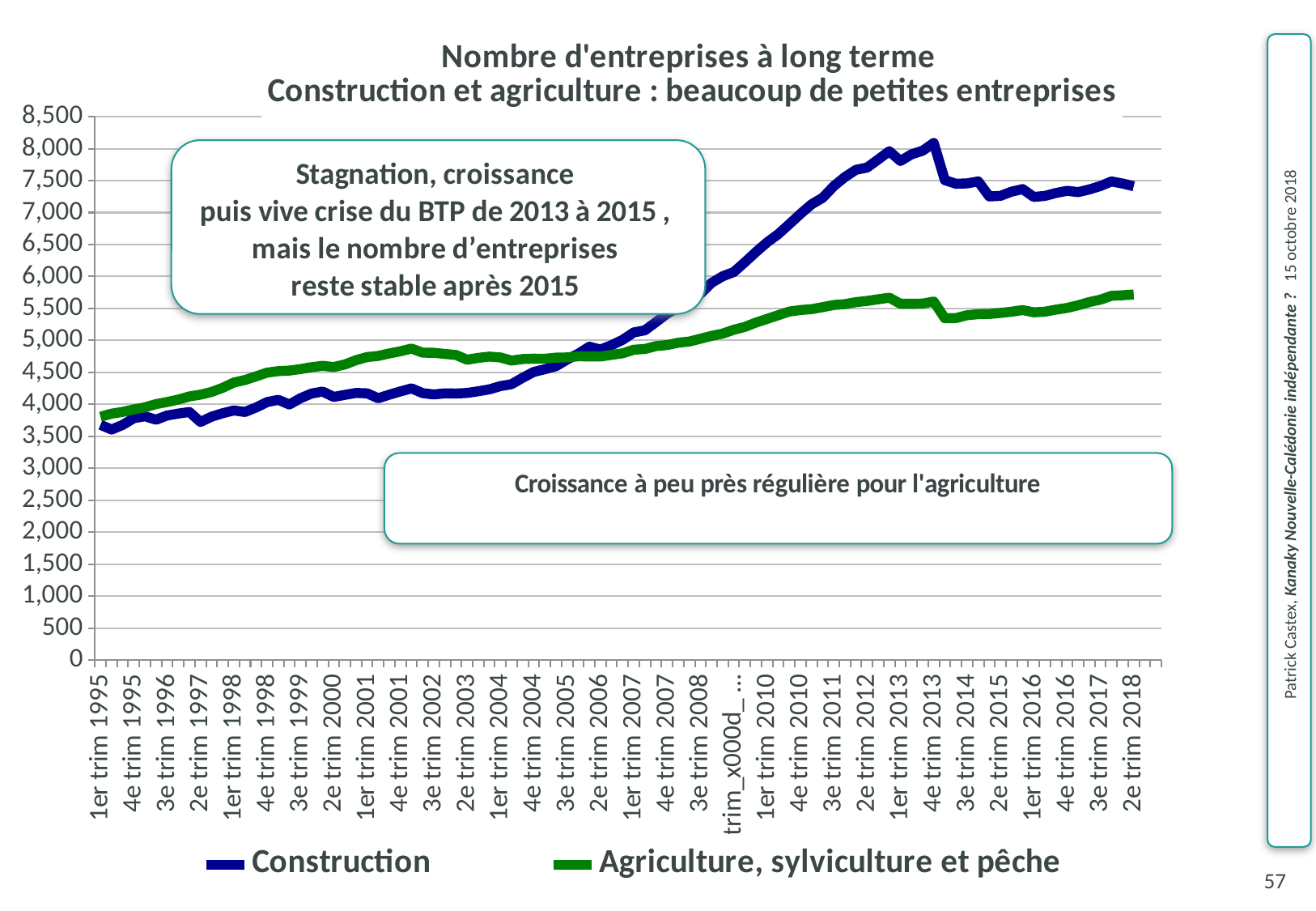

### Chart: Nombre d'entreprises à long terme
Construction et agriculture : beaucoup de petites entreprises

| Category | Construction | Agriculture, sylviculture et pêche |
|---|---|---|
| 1er trim 1995 | 3681.0 | 3807.0 |
| 2e trim 1995 | 3607.0 | 3855.0 |
| 3e trim 1995 | 3679.0 | 3883.0 |
| 4e trim 1995 | 3784.0 | 3922.0 |
| 1er trim 1996 | 3815.0 | 3954.0 |
| 2e trim 1996 | 3760.0 | 4005.0 |
| 3e trim 1996 | 3827.0 | 4037.0 |
| 4e trim 1996 | 3856.0 | 4075.0 |
| 1er trim 1997 | 3881.0 | 4124.0 |
| 2e trim 1997 | 3725.0 | 4152.0 |
| 3e trim 1997 | 3808.0 | 4195.0 |
| 4e trim 1997 | 3862.0 | 4260.0 |
| 1er trim 1998 | 3905.0 | 4341.0 |
| 2e trim 1998 | 3881.0 | 4381.0 |
| 3e trim 1998 | 3951.0 | 4438.0 |
| 4e trim 1998 | 4036.0 | 4497.0 |
| 1er trim 1999 | 4071.0 | 4520.0 |
| 2e trim 1999 | 3999.0 | 4529.0 |
| 3e trim 1999 | 4096.0 | 4552.0 |
| 4e trim 1999 | 4170.0 | 4582.0 |
| 1er trim 2000 | 4201.0 | 4603.0 |
| 2e trim 2000 | 4117.0 | 4584.0 |
| 3e trim 2000 | 4149.0 | 4625.0 |
| 4e trim 2000 | 4179.0 | 4691.0 |
| 1er trim 2001 | 4173.0 | 4741.0 |
| 2e trim 2001 | 4096.0 | 4758.0 |
| 3e trim 2001 | 4152.0 | 4797.0 |
| 4e trim 2001 | 4203.0 | 4831.0 |
| 1er trim 2002 | 4251.0 | 4873.0 |
| 2e trim 2002 | 4176.0 | 4809.0 |
| 3e trim 2002 | 4156.0 | 4807.0 |
| 4e trim 2002 | 4172.0 | 4789.0 |
| 1er trim 2003 | 4170.0 | 4773.0 |
| 2e trim 2003 | 4179.0 | 4699.0 |
| 3e trim 2003 | 4205.0 | 4727.0 |
| 4e trim 2003 | 4235.0 | 4747.0 |
| 1er trim 2004 | 4286.0 | 4734.0 |
| 2e trim 2004 | 4316.0 | 4685.0 |
| 3e trim 2004 | 4416.0 | 4709.0 |
| 4e trim 2004 | 4507.0 | 4715.0 |
| 1er trim 2005 | 4550.0 | 4714.0 |
| 2e trim 2005 | 4598.0 | 4731.0 |
| 3e trim 2005 | 4702.0 | 4735.0 |
| 4e trim 2005 | 4792.0 | 4752.0 |
| 1er trim 2006 | 4902.0 | 4750.0 |
| 2e trim 2006 | 4858.0 | 4749.0 |
| 3e trim 2006 | 4926.0 | 4775.0 |
| 4e trim 2006 | 5010.0 | 4799.0 |
| 1er trim 2007 | 5126.0 | 4855.0 |
| 2e trim 2007 | 5159.0 | 4866.0 |
| 3e trim 2007 | 5287.0 | 4912.0 |
| 4e trim 2007 | 5420.0 | 4928.0 |
| 1er trim 2008 | 5513.0 | 4965.0 |
| 2e trim 2008 | 5587.0 | 4983.0 |
| 3e trim 2008 | 5729.0 | 5027.0 |
| 4è trim _x000d_2008 | 5901.0 | 5071.0 |
| 1er trim 2009 | 6004.0 | 5107.0 |
| 2e trim_x000d_ 2009 | 6070.0 | 5167.0 |
| 3e trim _x000d_2009 | 6224.0 | 5212.0 |
| 4è trim _x000d_2009 | 6384.0 | 5280.0 |
| 1er trim 2010 | 6534.0 | 5337.0 |
| 2e trim 2010 | 6662.0 | 5395.0 |
| 3e trim 2010 | 6818.0 | 5452.0 |
| 4e trim 2010 | 6979.0 | 5476.0 |
| 1er trim 2011 | 7129.0 | 5489.0 |
| 2e trim 2011 | 7231.0 | 5521.0 |
| 3e trim 2011 | 7413.0 | 5554.0 |
| 4e trim 2011 | 7556.0 | 5568.0 |
| 1er trim 2012 | 7669.0 | 5599.0 |
| 2e trim 2012 | 7704.0 | 5618.0 |
| 3e trim 2012 | 7830.0 | 5644.0 |
| 4e trim 2012 | 7960.0 | 5669.0 |
| 1er trim 2013 | 7807.0 | 5574.0 |
| 2e trim 2013 | 7911.0 | 5573.0 |
| 3e trim 2013 | 7967.0 | 5577.0 |
| 4e trim 2013 | 8088.0 | 5609.0 |
| 1er trim 2014 | 7507.0 | 5347.0 |
| 2e trim 2014 | 7451.0 | 5350.0 |
| 3e trim 2014 | 7456.0 | 5395.0 |
| 4e trim 2014 | 7488.0 | 5411.0 |
| 1er trim 2015 | 7252.0 | 5414.0 |
| 2e trim 2015 | 7261.0 | 5430.0 |
| 3e trim 2015 | 7327.0 | 5450.0 |
| 4e trim 2015 | 7367.0 | 5475.0 |
| 1er trim 2016 | 7245.0 | 5440.0 |
| 2e trim 2016 | 7260.0 | 5450.0 |
| 3e trim 2016 | 7306.0 | 5482.0 |
| 4e trim 2016 | 7340.0 | 5509.0 |
| 1er trim 2017 | 7320.0 | 5550.0 |
| 2e trim 2017 | 7361.0 | 5600.0 |
| 3e trim 2017 | 7415.0 | 5638.0 |
| 4e trim 2017 | 7487.0 | 5698.0 |
| 1er trim 2018 | 7454.0 | 5707.0 |
| 2e trim 2018 | 7412.0 | 5719.0 |
| 3e trim 2018 | None | None |
| 4e trim 2018 | None | None |